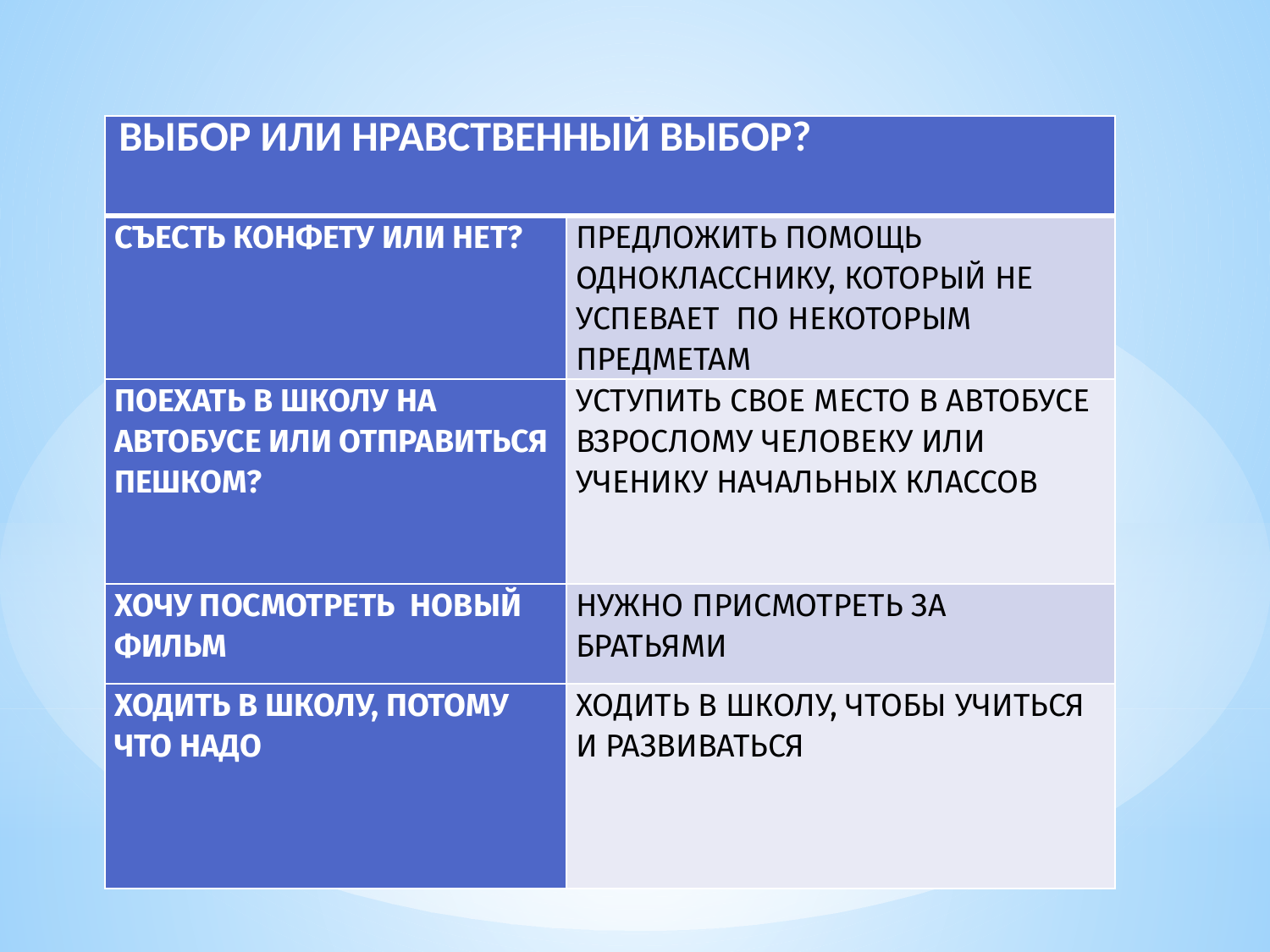

| ВЫБОР ИЛИ НРАВСТВЕННЫЙ ВЫБОР? |  |
| --- | --- |
| СЪЕСТЬ КОНФЕТУ ИЛИ НЕТ? | ПРЕДЛОЖИТЬ ПОМОЩЬ ОДНОКЛАССНИКУ, КОТОРЫЙ НЕ УСПЕВАЕТ ПО НЕКОТОРЫМ ПРЕДМЕТАМ |
| ПОЕХАТЬ В ШКОЛУ НА АВТОБУСЕ ИЛИ ОТПРАВИТЬСЯ ПЕШКОМ? | УСТУПИТЬ СВОЕ МЕСТО В АВТОБУСЕ ВЗРОСЛОМУ ЧЕЛОВЕКУ ИЛИ УЧЕНИКУ НАЧАЛЬНЫХ КЛАССОВ |
| ХОЧУ ПОСМОТРЕТЬ НОВЫЙ ФИЛЬМ | НУЖНО ПРИСМОТРЕТЬ ЗА БРАТЬЯМИ |
| ХОДИТЬ В ШКОЛУ, ПОТОМУ ЧТО НАДО | ХОДИТЬ В ШКОЛУ, ЧТОБЫ УЧИТЬСЯ И РАЗВИВАТЬСЯ |